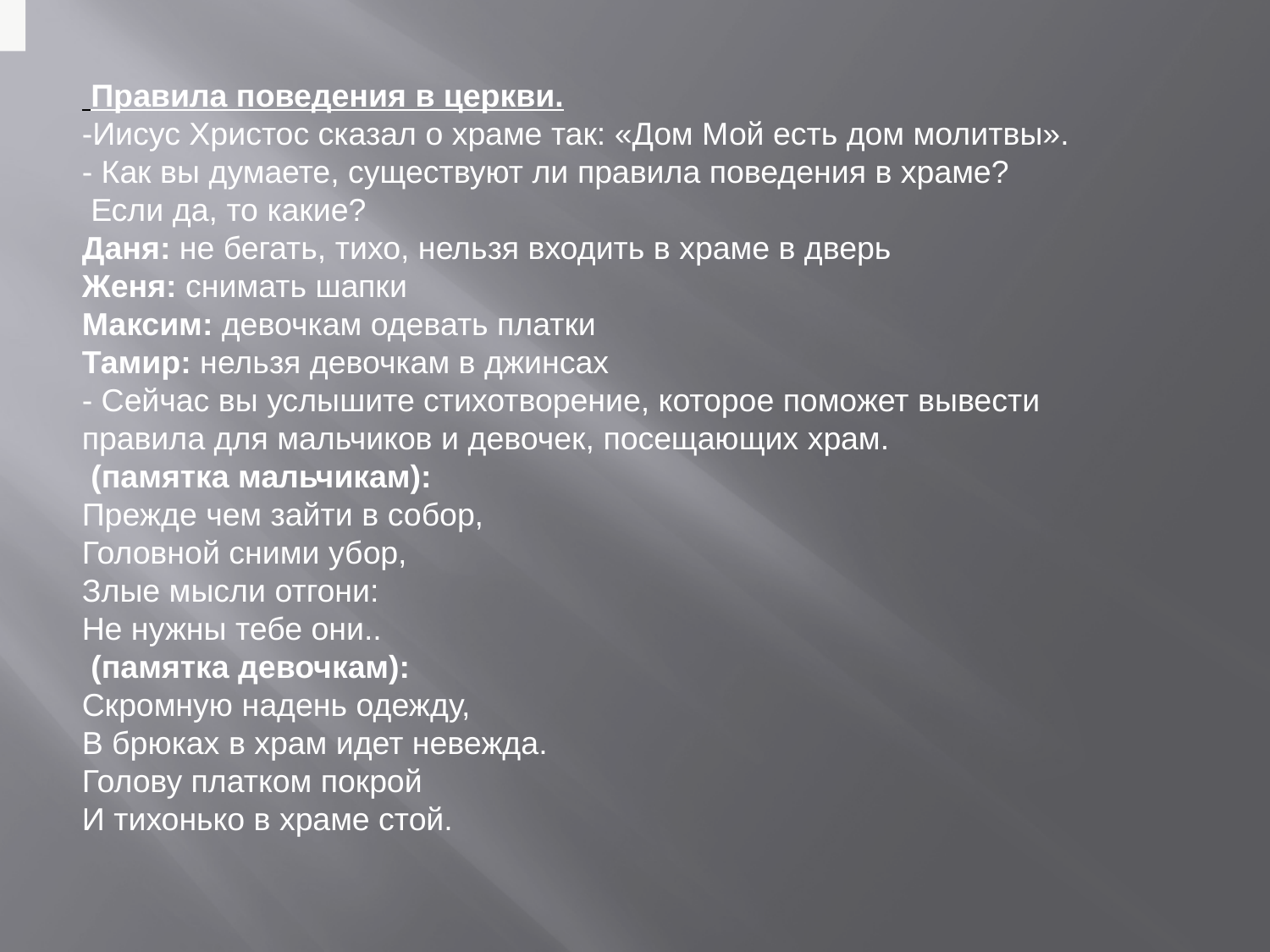

Правила поведения в церкви.
-Иисус Христос сказал о храме так: «Дом Мой есть дом молитвы».
- Как вы думаете, существуют ли правила поведения в храме?
 Если да, то какие?
Даня: не бегать, тихо, нельзя входить в храме в дверь
Женя: снимать шапки
Максим: девочкам одевать платки
Тамир: нельзя девочкам в джинсах
- Сейчас вы услышите стихотворение, которое поможет вывести правила для мальчиков и девочек, посещающих храм.
 (памятка мальчикам):
Прежде чем зайти в собор,
Головной сними убор,
Злые мысли отгони:
Не нужны тебе они..
 (памятка девочкам):
Скромную надень одежду,
В брюках в храм идет невежда.
Голову платком покрой
И тихонько в храме стой.